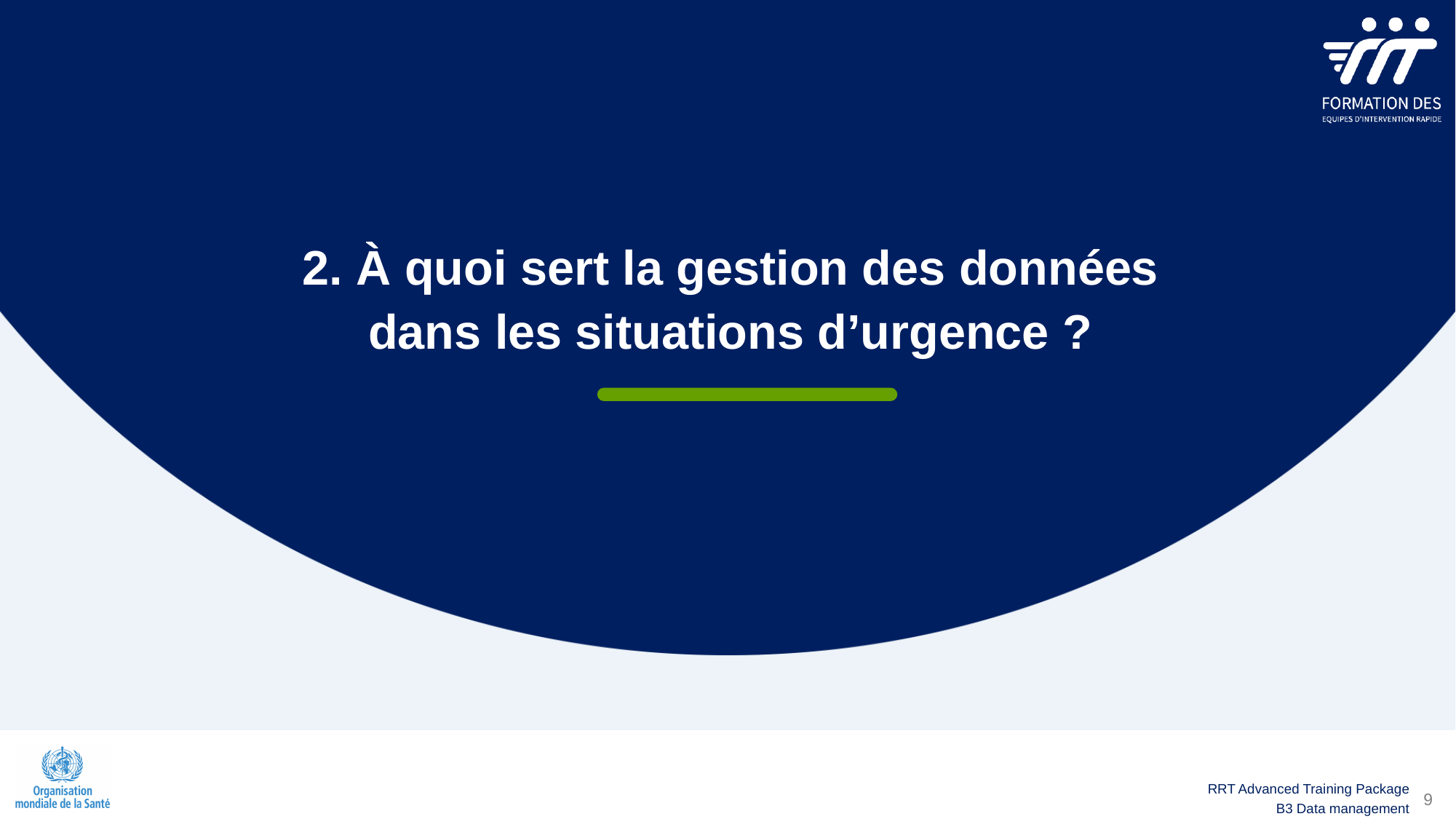

2. À quoi sert la gestion des données dans les situations d’urgence ?